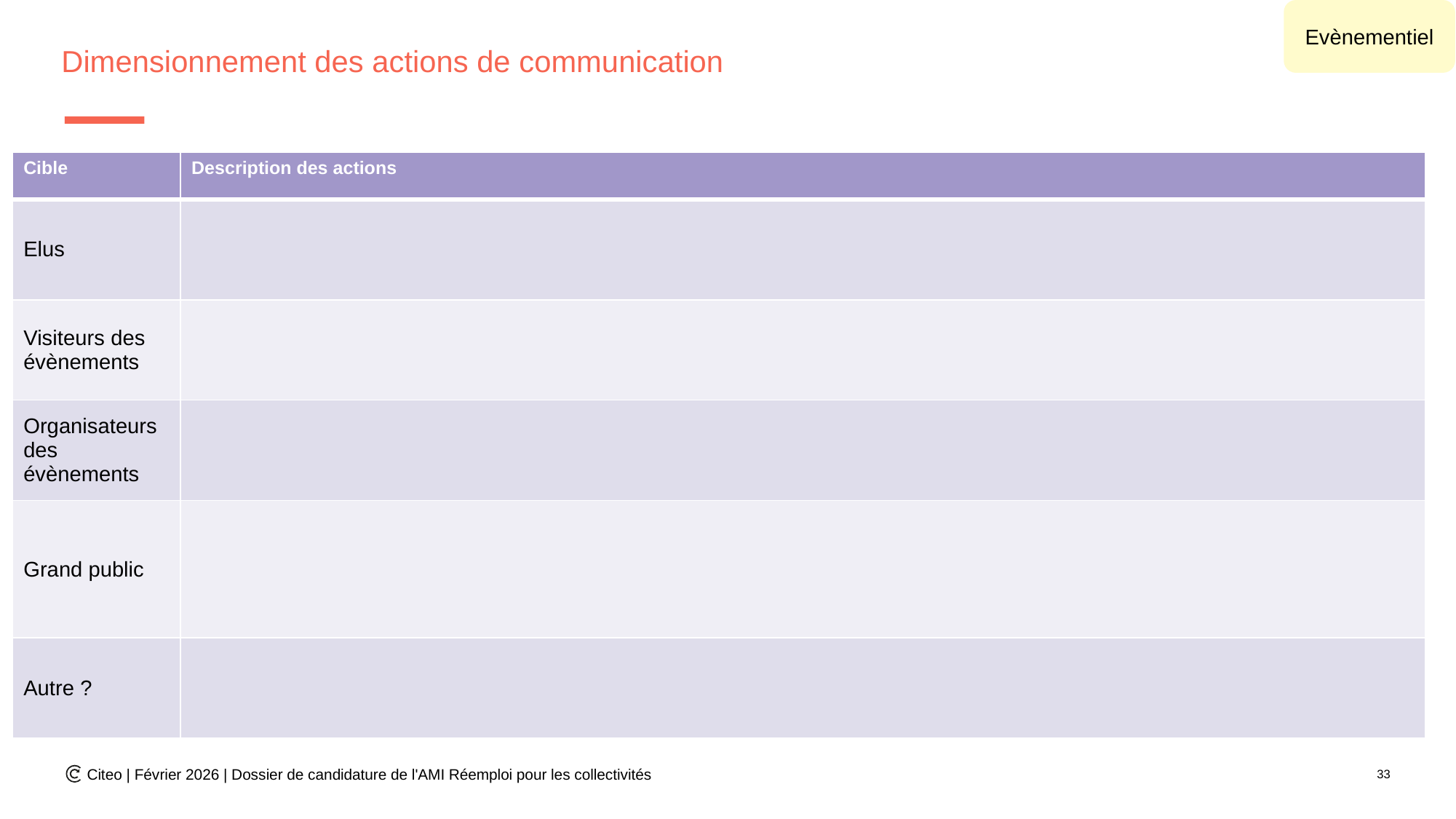

Evènementiel
# Dimensionnement des actions de communication
| Cible | Description des actions |
| --- | --- |
| Elus |  |
| Visiteurs des évènements |  |
| Organisateurs des évènements |  |
| Grand public |  |
| Autre ? |  |
Citeo | Février 2026 | Dossier de candidature de l'AMI Réemploi pour les collectivités
33